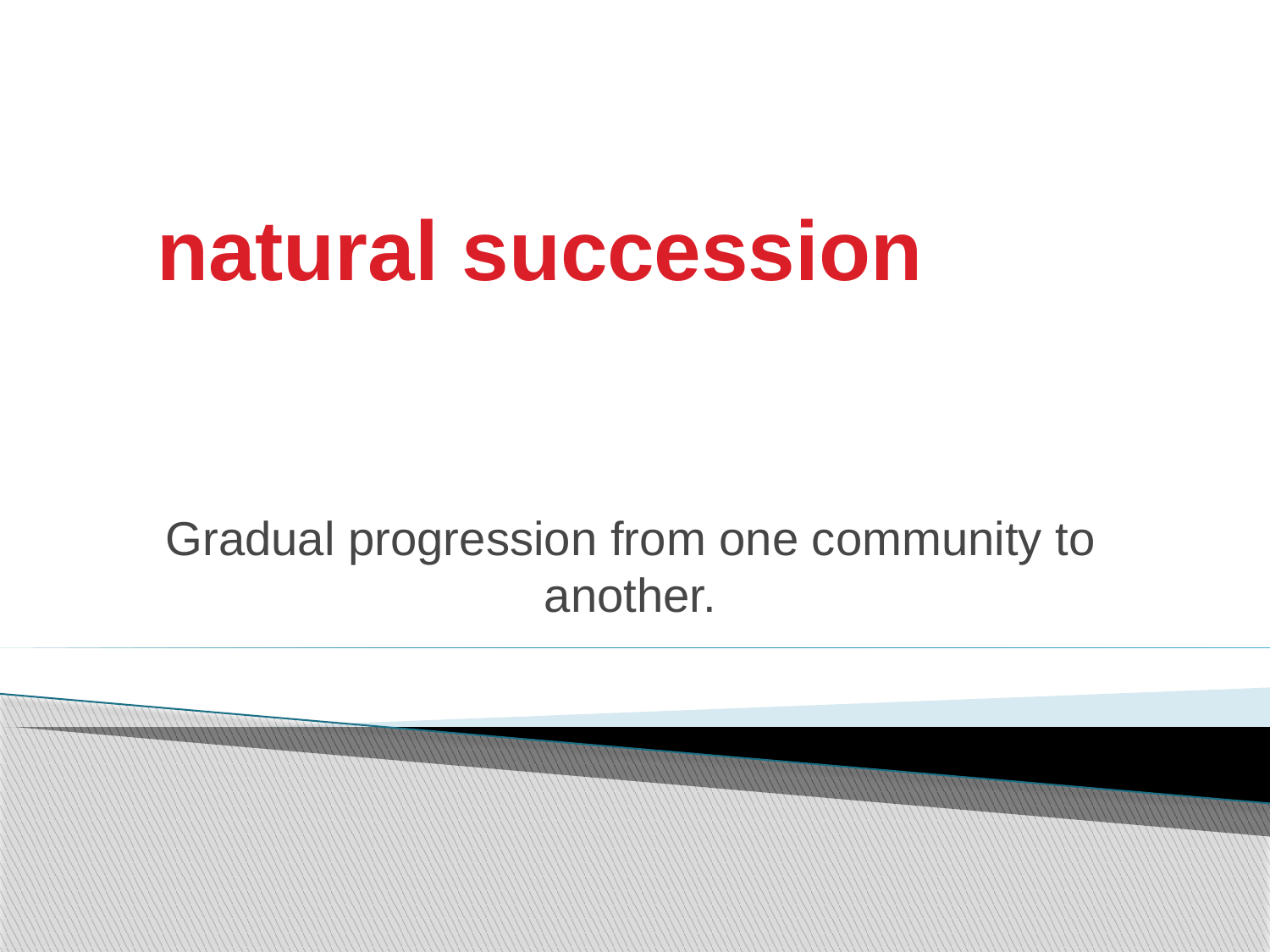

# natural succession
Gradual progression from one community to another.